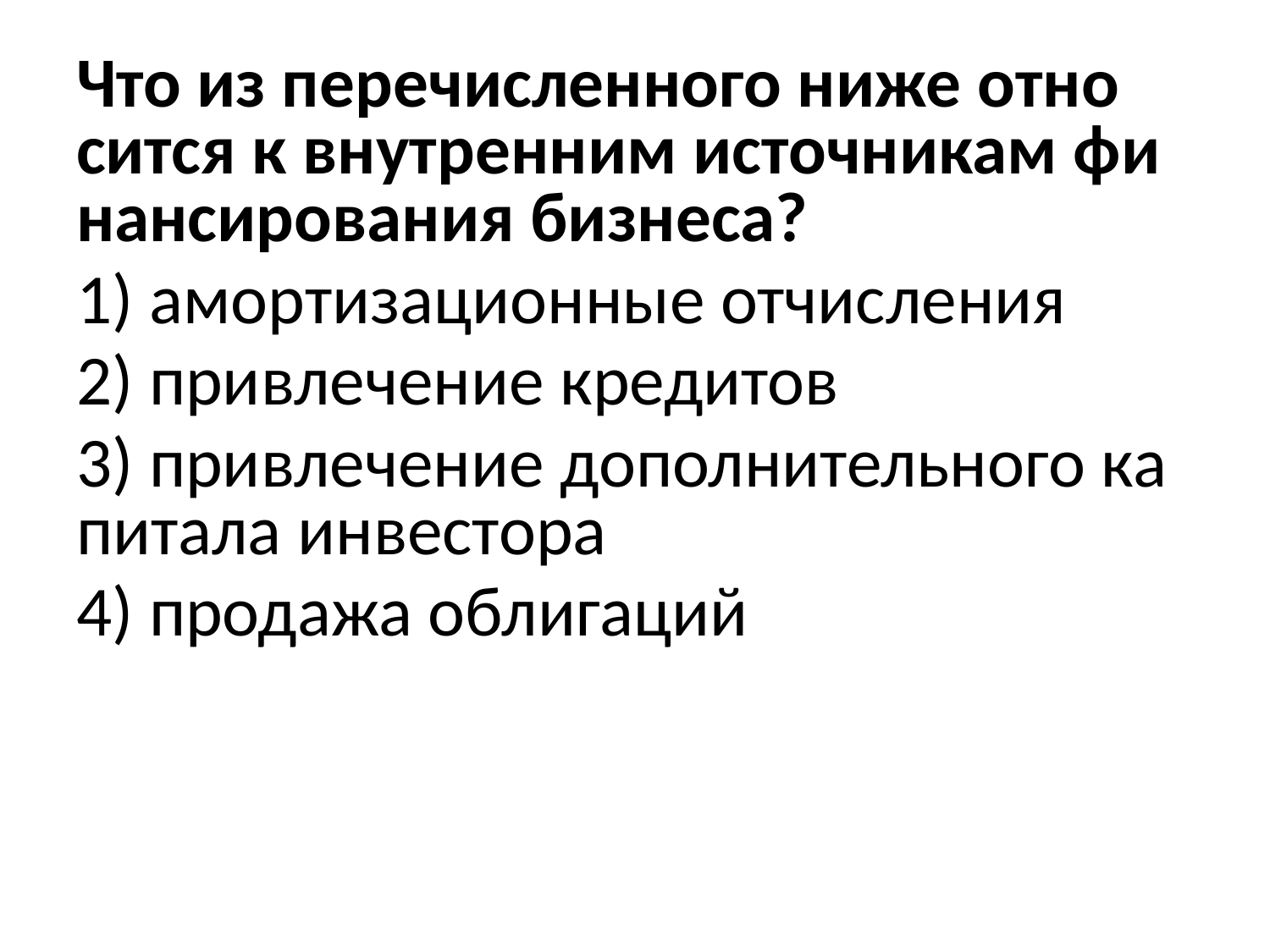

Что из пе­ре­чис­лен­но­го ниже от­но­сит­ся к внут­рен­ним ис­точ­ни­кам фи­нан­си­ро­ва­ния биз­не­са?
1) амор­ти­за­ци­он­ные от­чис­ле­ния
2) при­вле­че­ние кре­ди­тов
3) при­вле­че­ние до­пол­ни­тель­но­го ка­пи­та­ла ин­ве­сто­ра
4) про­да­жа об­ли­га­ций